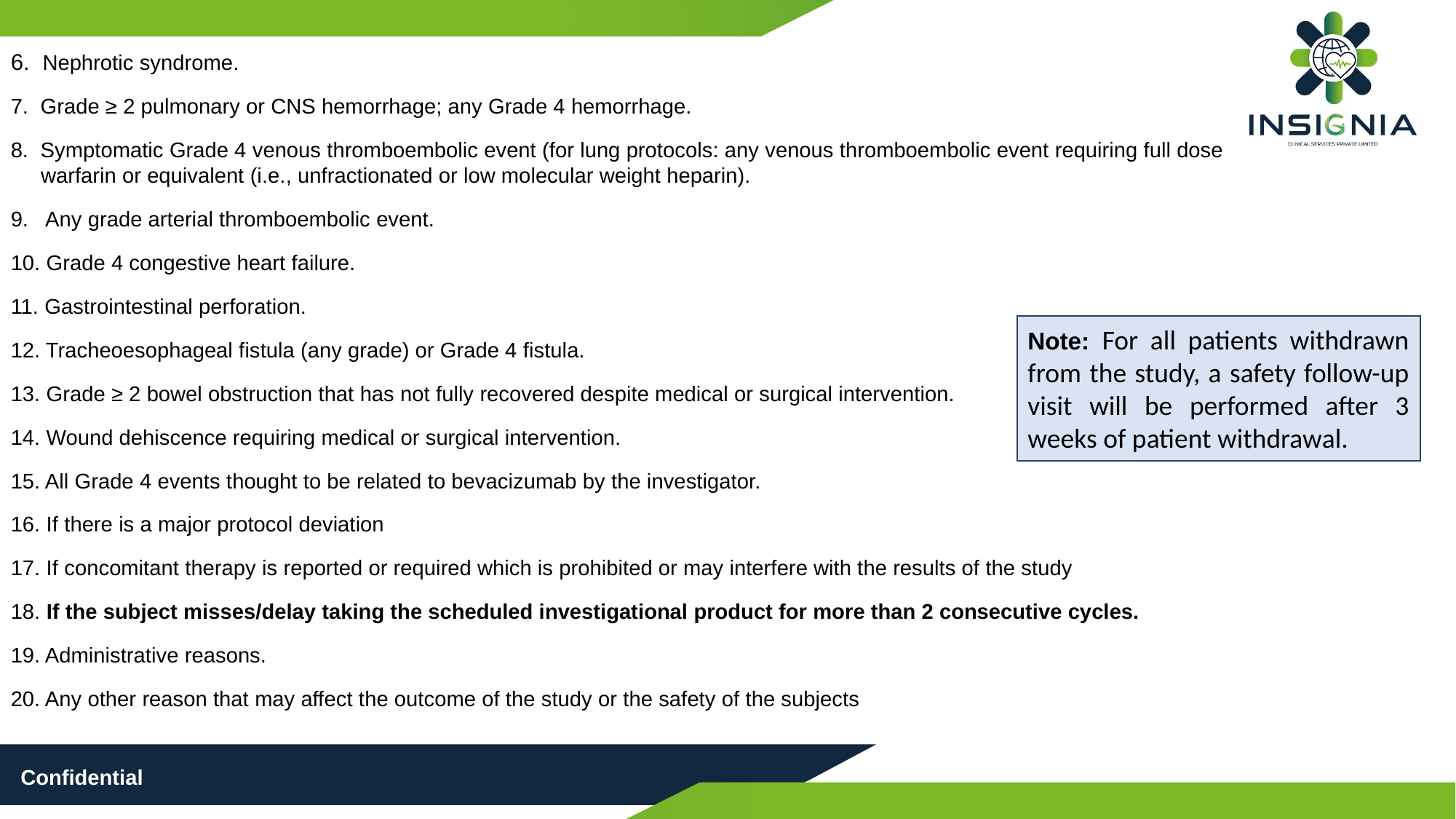

6.  Nephrotic syndrome.

7.  Grade ≥ 2 pulmonary or CNS hemorrhage; any Grade 4 hemorrhage.

8.  Symptomatic Grade 4 venous thromboembolic event (for lung protocols: any venous thromboembolic event requiring full dose
     warfarin or equivalent (i.e., unfractionated or low molecular weight heparin).

9.   Any grade arterial thromboembolic event.

10. Grade 4 congestive heart failure.

11. Gastrointestinal perforation.

12. Tracheoesophageal fistula (any grade) or Grade 4 fistula.

13. Grade ≥ 2 bowel obstruction that has not fully recovered despite medical or surgical intervention.

14. Wound dehiscence requiring medical or surgical intervention.

15. All Grade 4 events thought to be related to bevacizumab by the investigator.

16. If there is a major protocol deviation

17. If concomitant therapy is reported or required which is prohibited or may interfere with the results of the study

18. If the subject misses/delay taking the scheduled investigational product for more than 2 consecutive cycles.

19. Administrative reasons.

20. Any other reason that may affect the outcome of the study or the safety of the subjects
Note: For all patients withdrawn from the study, a safety follow-up visit will be performed after 3 weeks of patient withdrawal.
Confidential